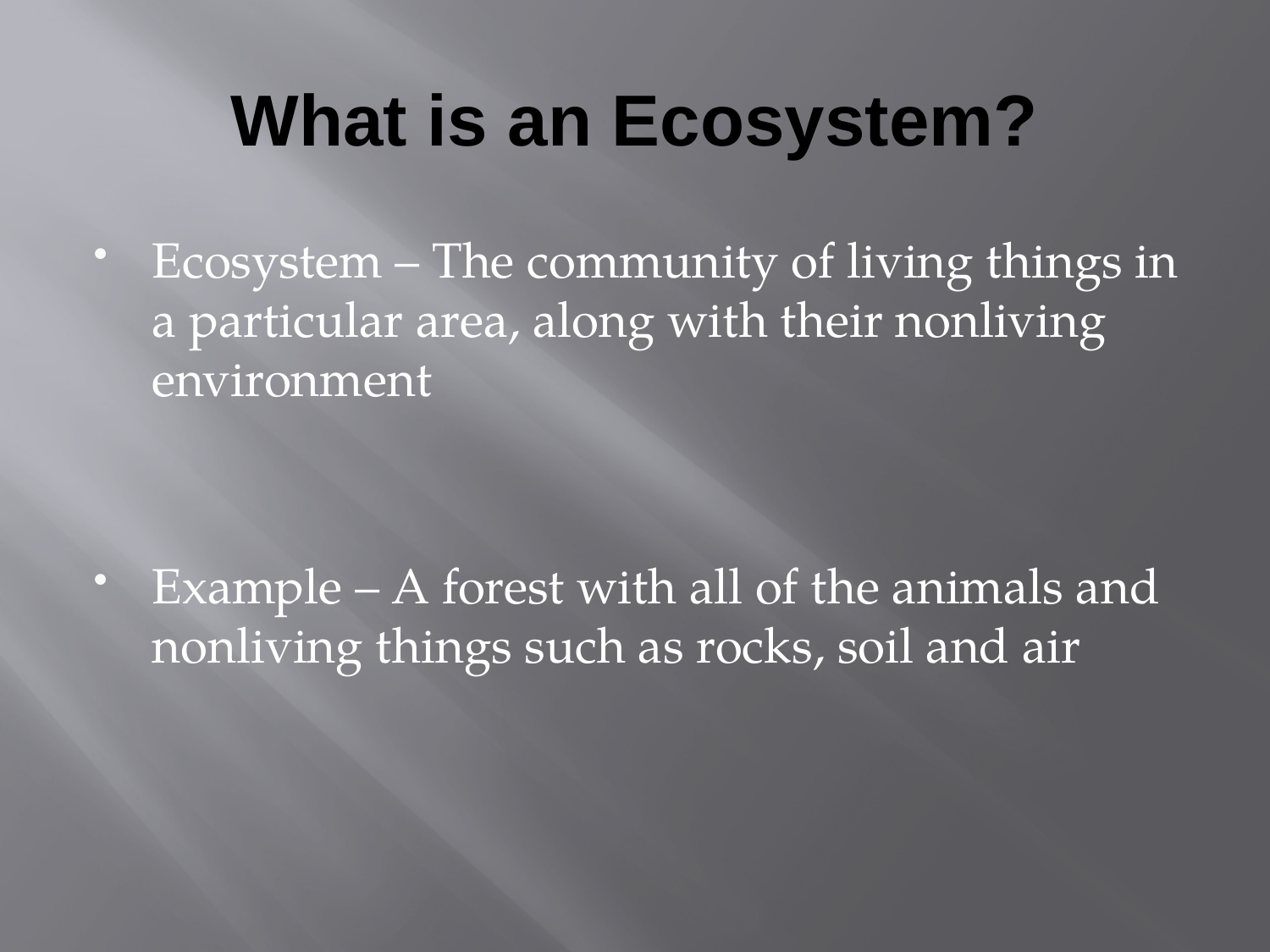

# What is an Ecosystem?
Ecosystem – The community of living things in a particular area, along with their nonliving environment

Example – A forest with all of the animals and nonliving things such as rocks, soil and air